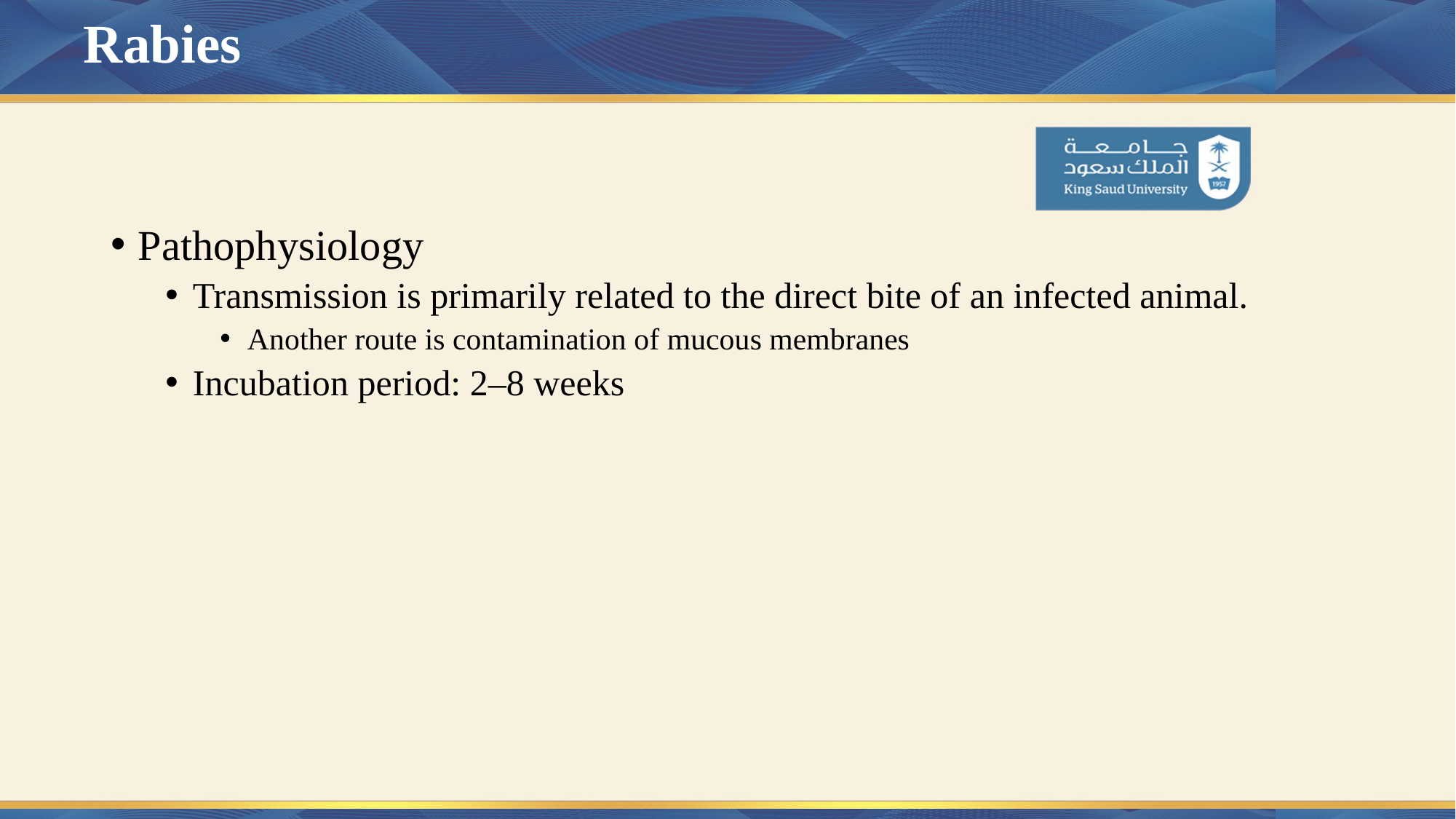

# Rabies
Pathophysiology
Transmission is primarily related to the direct bite of an infected animal.
Another route is contamination of mucous membranes
Incubation period: 2–8 weeks